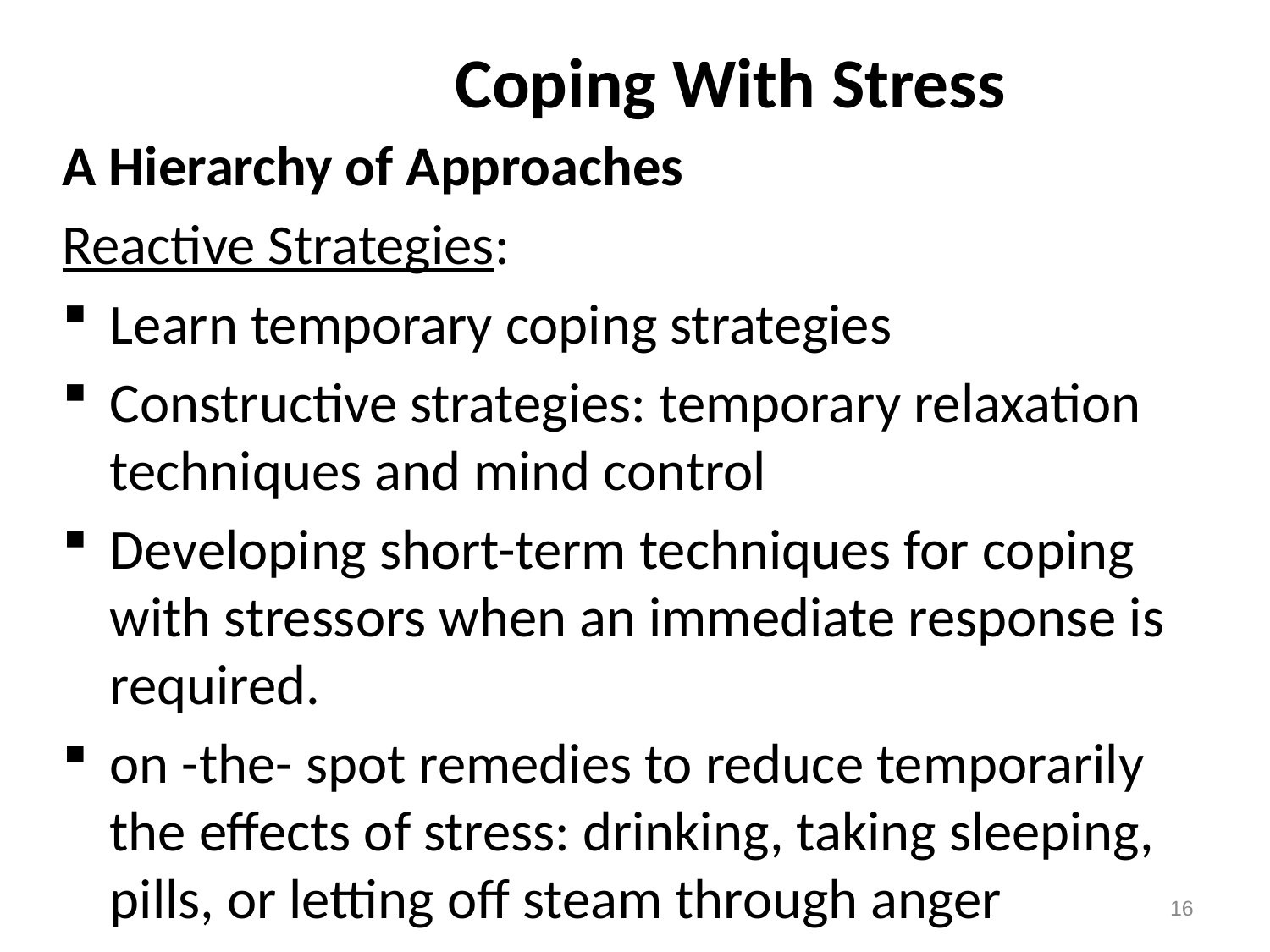

# Coping With Stress
A Hierarchy of Approaches
Reactive Strategies:
Learn temporary coping strategies
Constructive strategies: temporary relaxation techniques and mind control
Developing short-term techniques for coping with stressors when an immediate response is required.
on -the- spot remedies to reduce temporarily the effects of stress: drinking, taking sleeping, pills, or letting off steam through anger
16